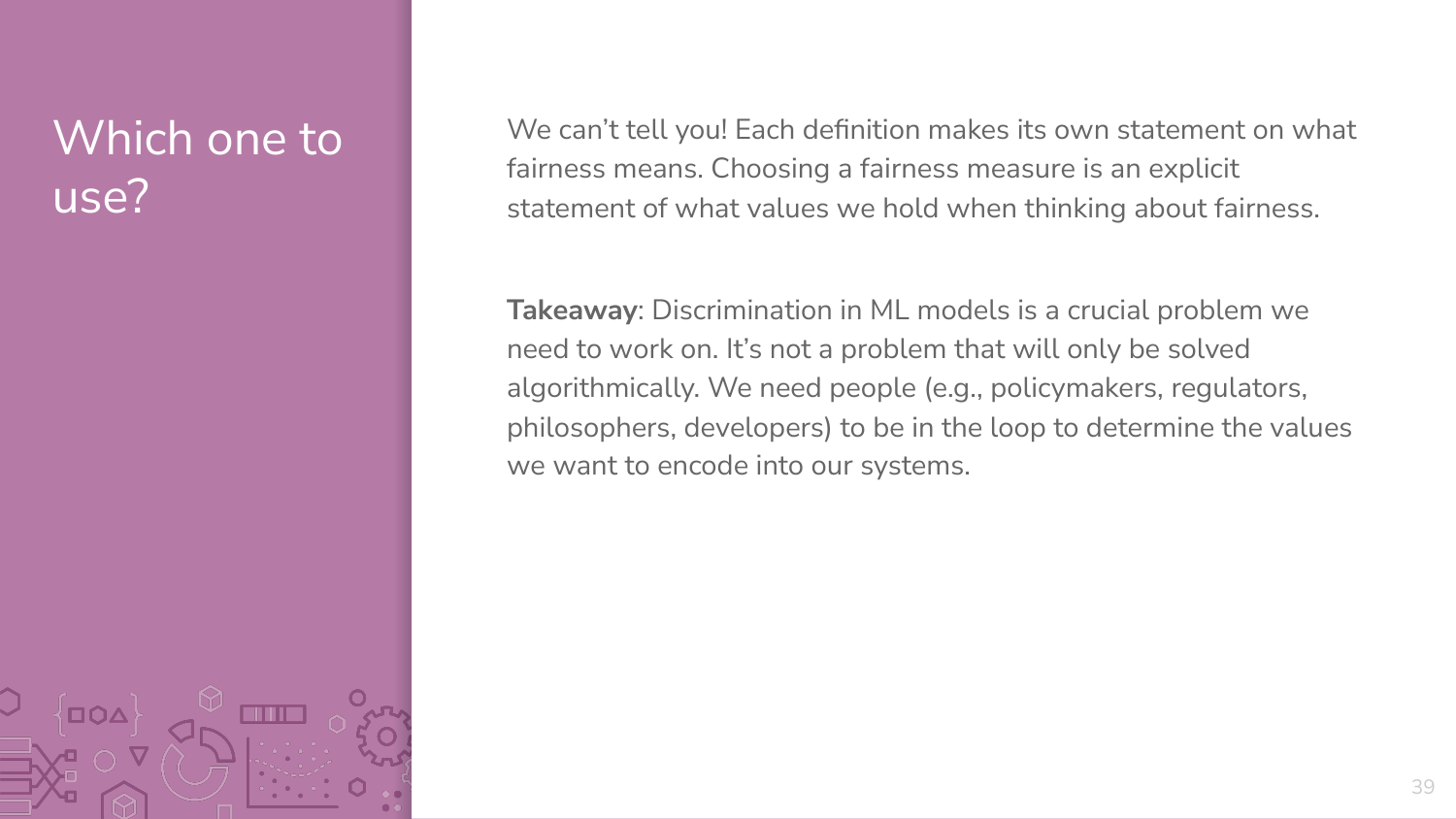

# Which one to use?
We can’t tell you! Each definition makes its own statement on what fairness means. Choosing a fairness measure is an explicit statement of what values we hold when thinking about fairness.

Takeaway: Discrimination in ML models is a crucial problem we need to work on. It’s not a problem that will only be solved algorithmically. We need people (e.g., policymakers, regulators, philosophers, developers) to be in the loop to determine the values we want to encode into our systems.
39